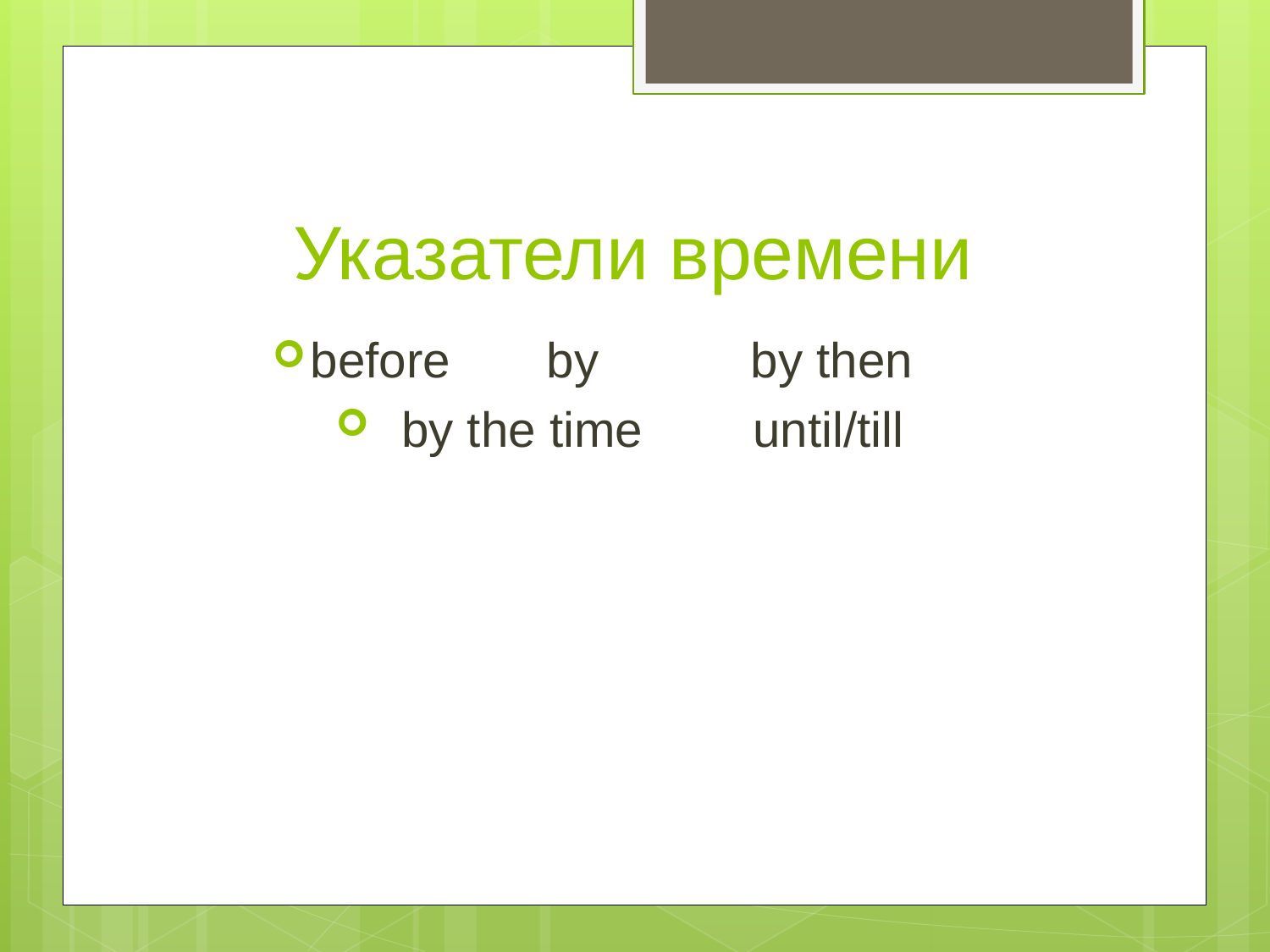

# Указатели времени
before       by           by then
  by the time        until/till